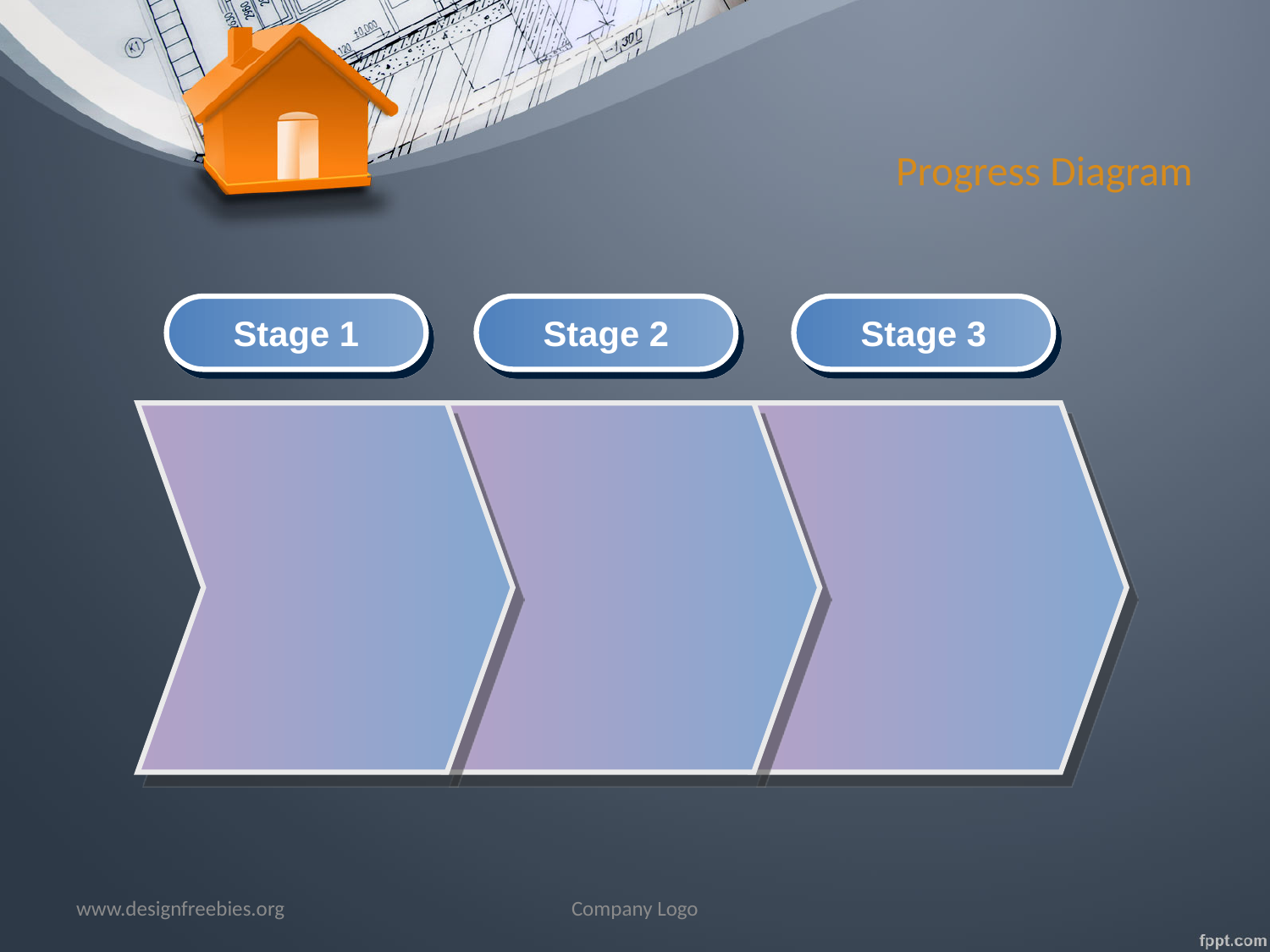

# Progress Diagram
Stage 1
Stage 2
Stage 3

www.designfreebies.org
Company Logo